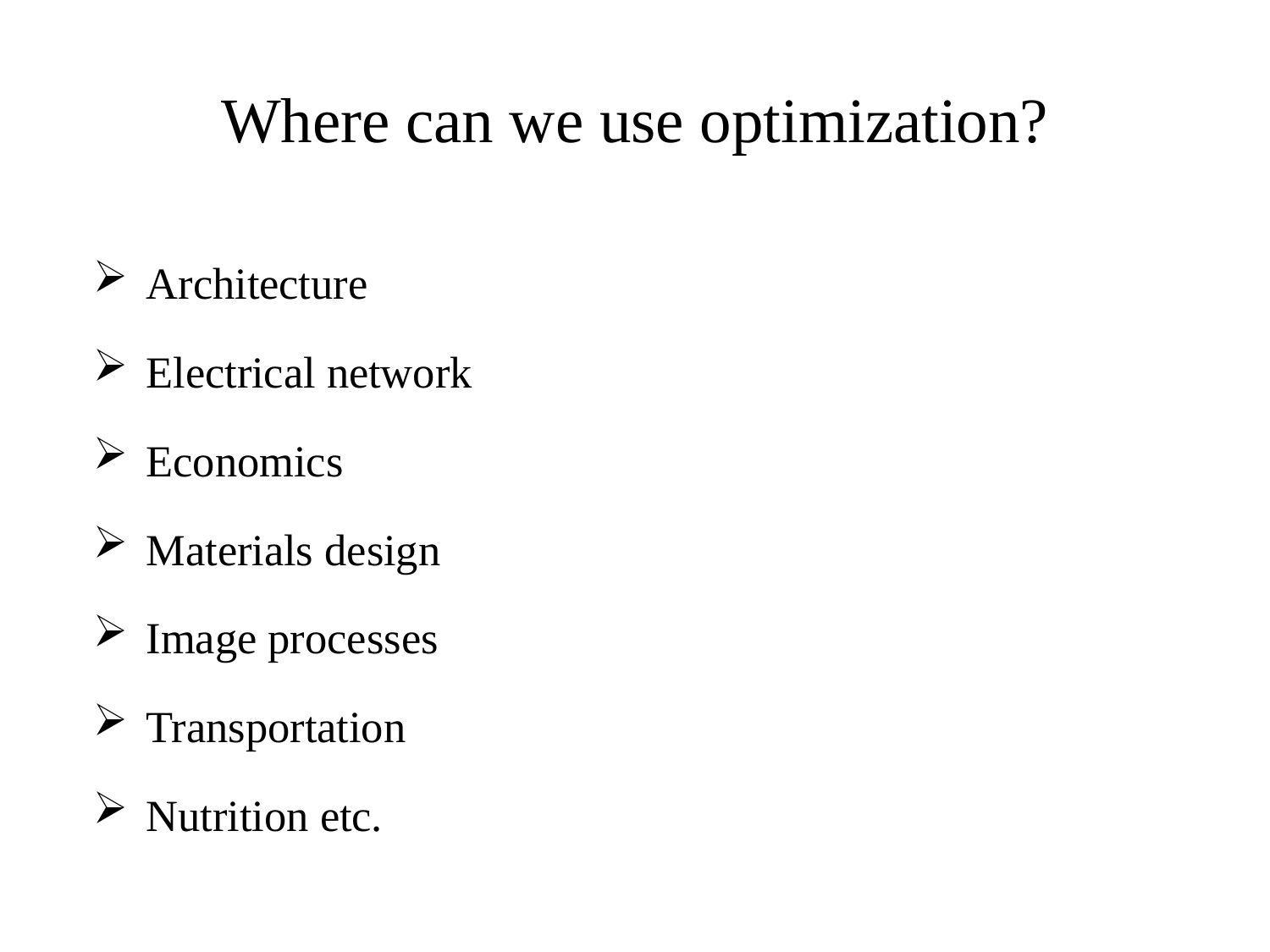

# Where can we use optimization?
Architecture
Electrical network
Economics
Materials design
Image processes
Transportation
Nutrition etc.